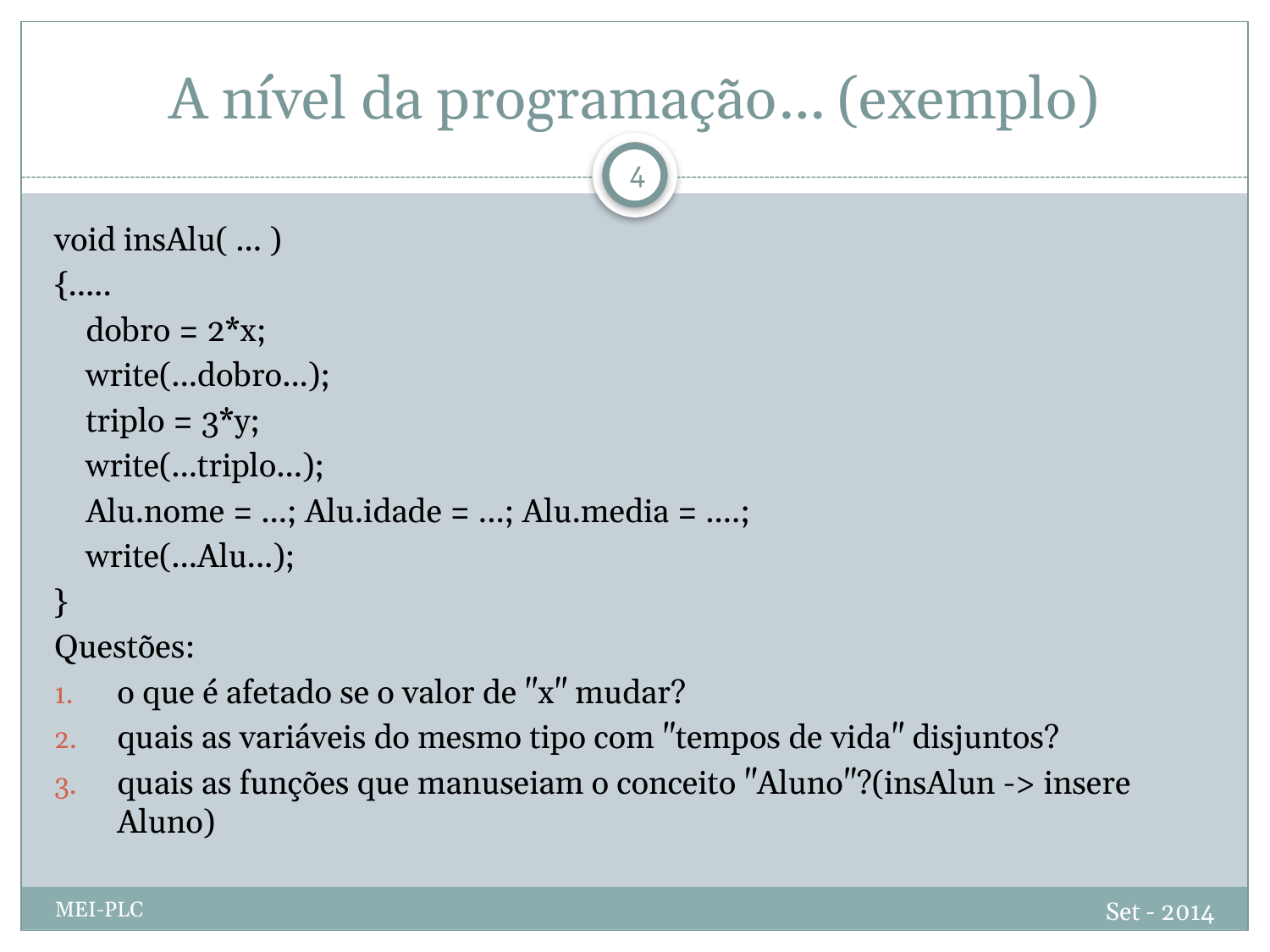

# A nível da programação… (exemplo)
4
void insAlu( ... )
{.....
    dobro = 2*x;
    write(...dobro...);
    triplo = 3*y;
    write(...triplo...);
    Alu.nome = ...; Alu.idade = ...; Alu.media = ....;
    write(...Alu...);
}
Questões:
o que é afetado se o valor de "x" mudar?
quais as variáveis do mesmo tipo com "tempos de vida" disjuntos?
quais as funções que manuseiam o conceito "Aluno"?(insAlun -> insere Aluno)
Set - 2014
MEI-PLC